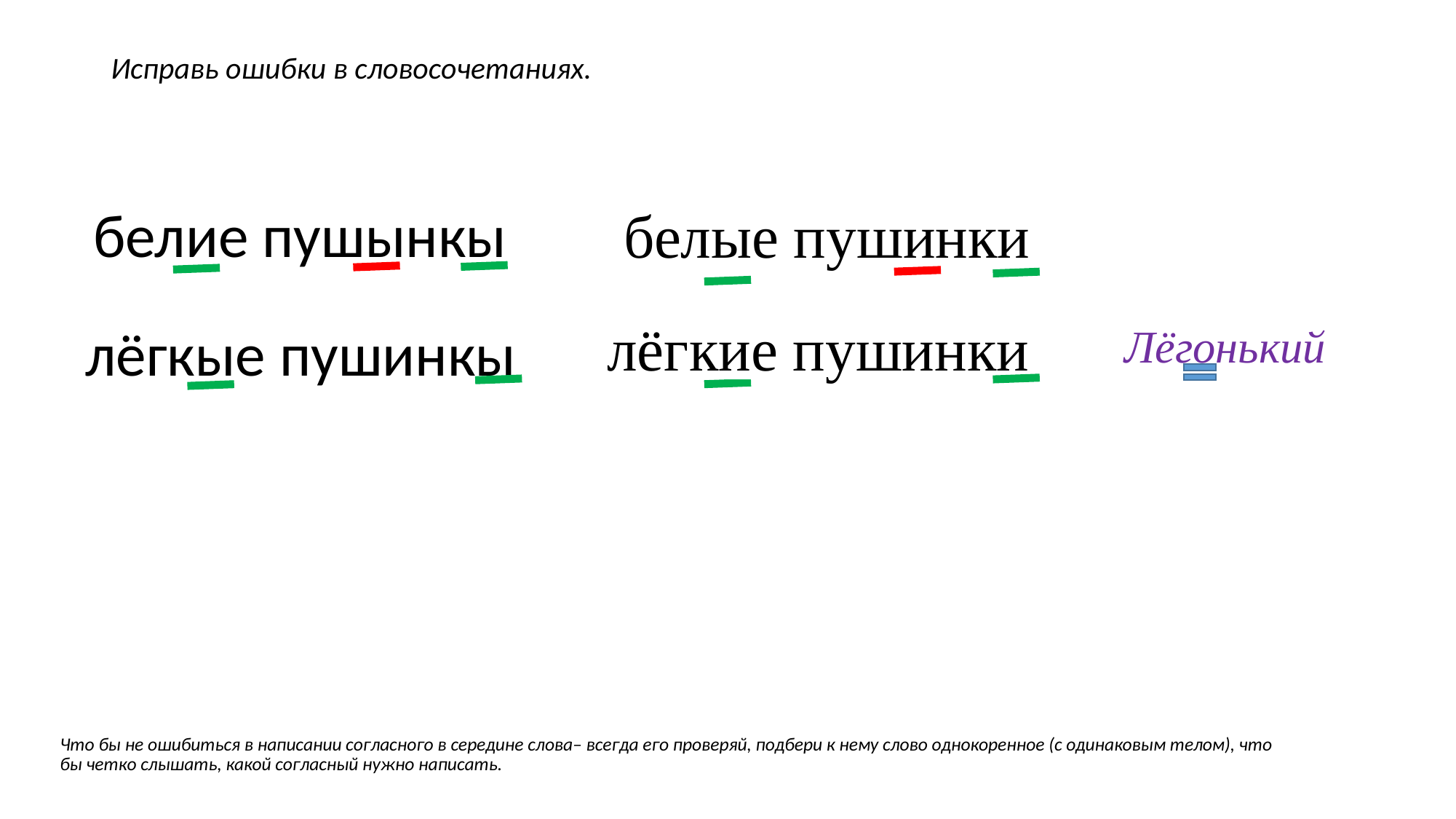

# Исправь ошибки в словосочетаниях.
белие пушынкы
белые пушинки
лёгкие пушинки
  лёгкые пушинкы
Лёгонький

Что бы не ошибиться в написании согласного в середине слова– всегда его проверяй, подбери к нему слово однокоренное (с одинаковым телом), что бы четко слышать, какой согласный нужно написать.